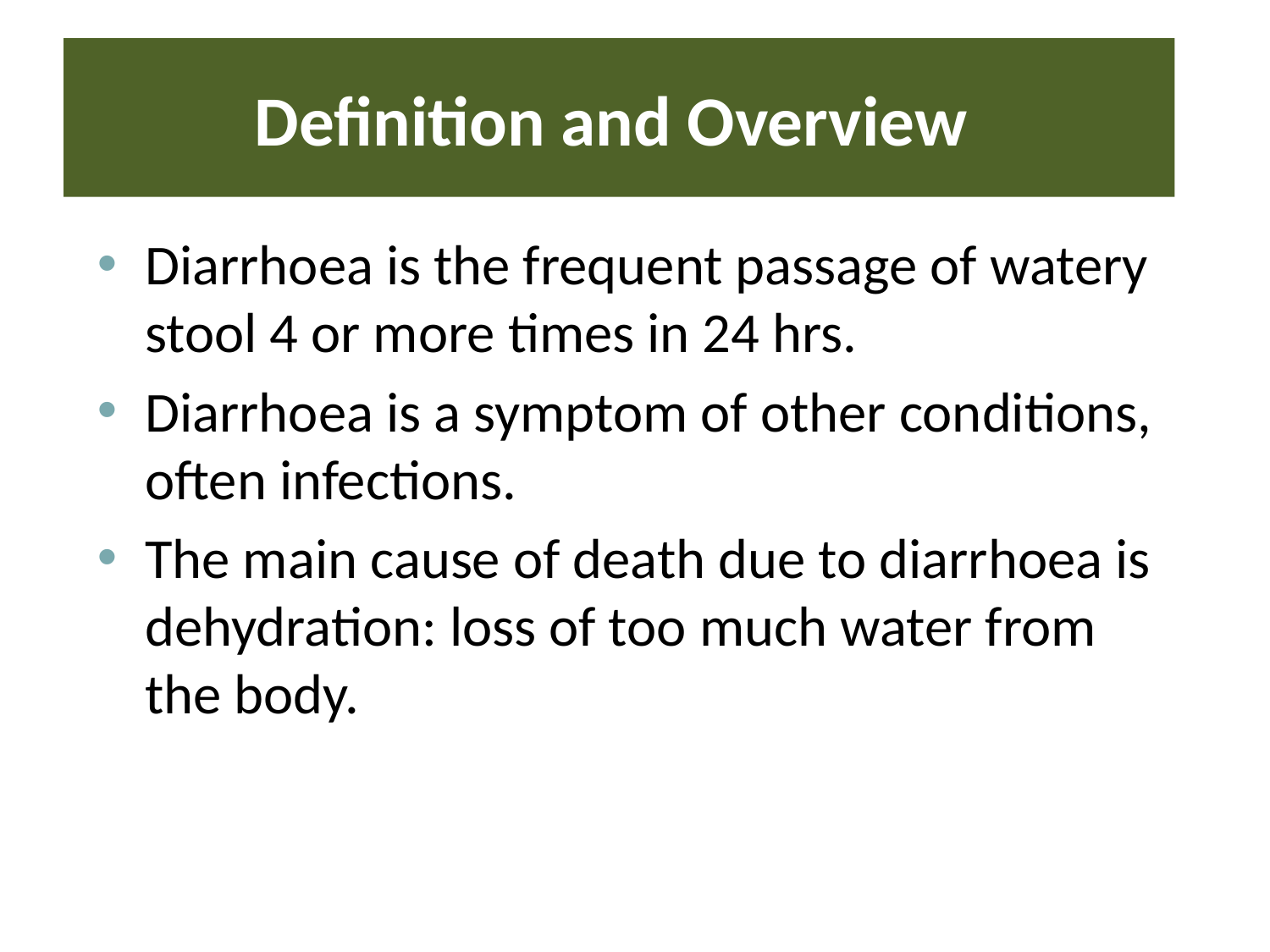

# Definition and Overview
Diarrhoea is the frequent passage of watery stool 4 or more times in 24 hrs.
Diarrhoea is a symptom of other conditions, often infections.
The main cause of death due to diarrhoea is dehydration: loss of too much water from the body.